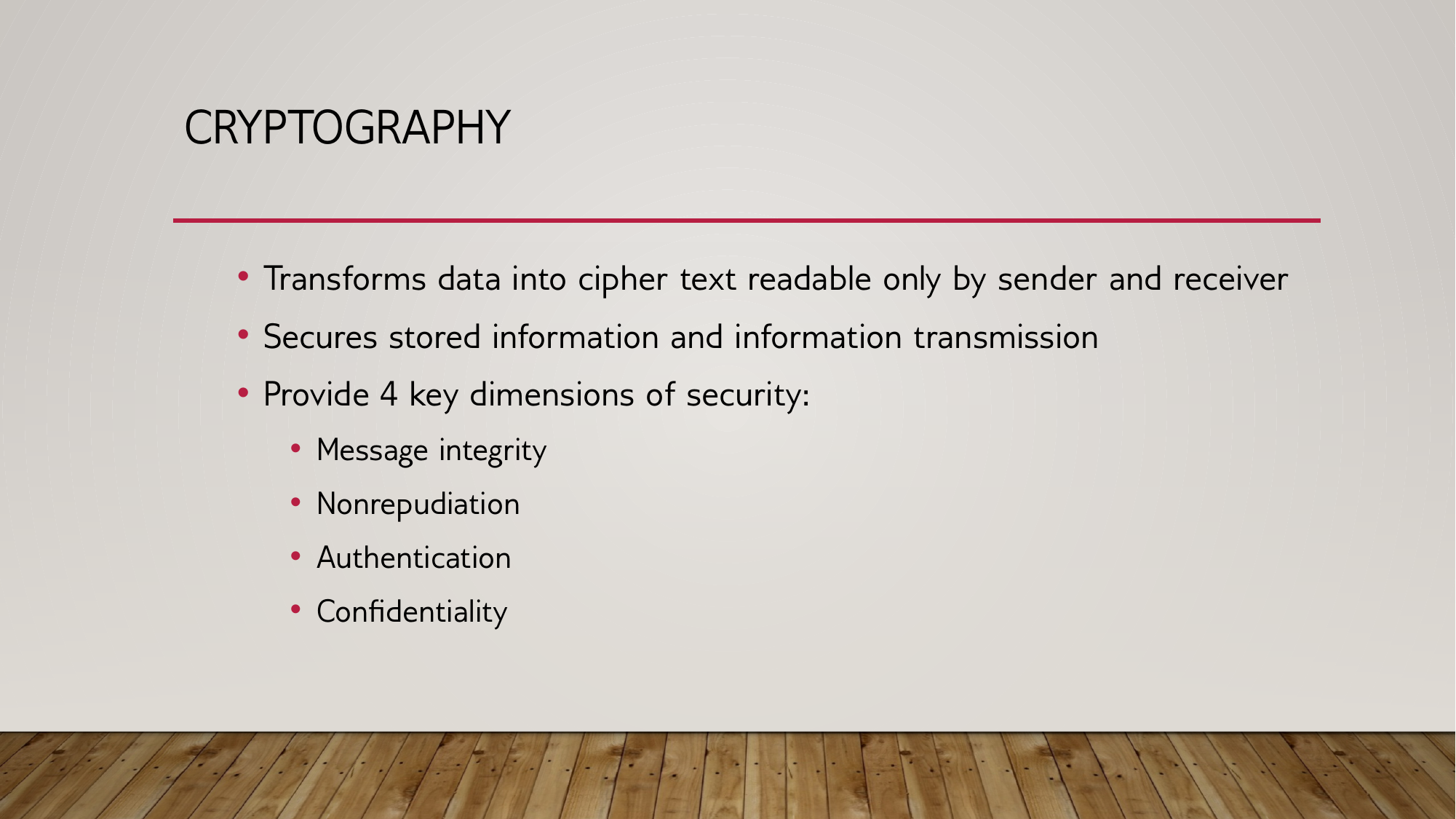

# cRYPTOGRAPHY
Transforms data into cipher text readable only by sender and receiver
Secures stored information and information transmission
Provide 4 key dimensions of security:
Message integrity
Nonrepudiation
Authentication
Confidentiality